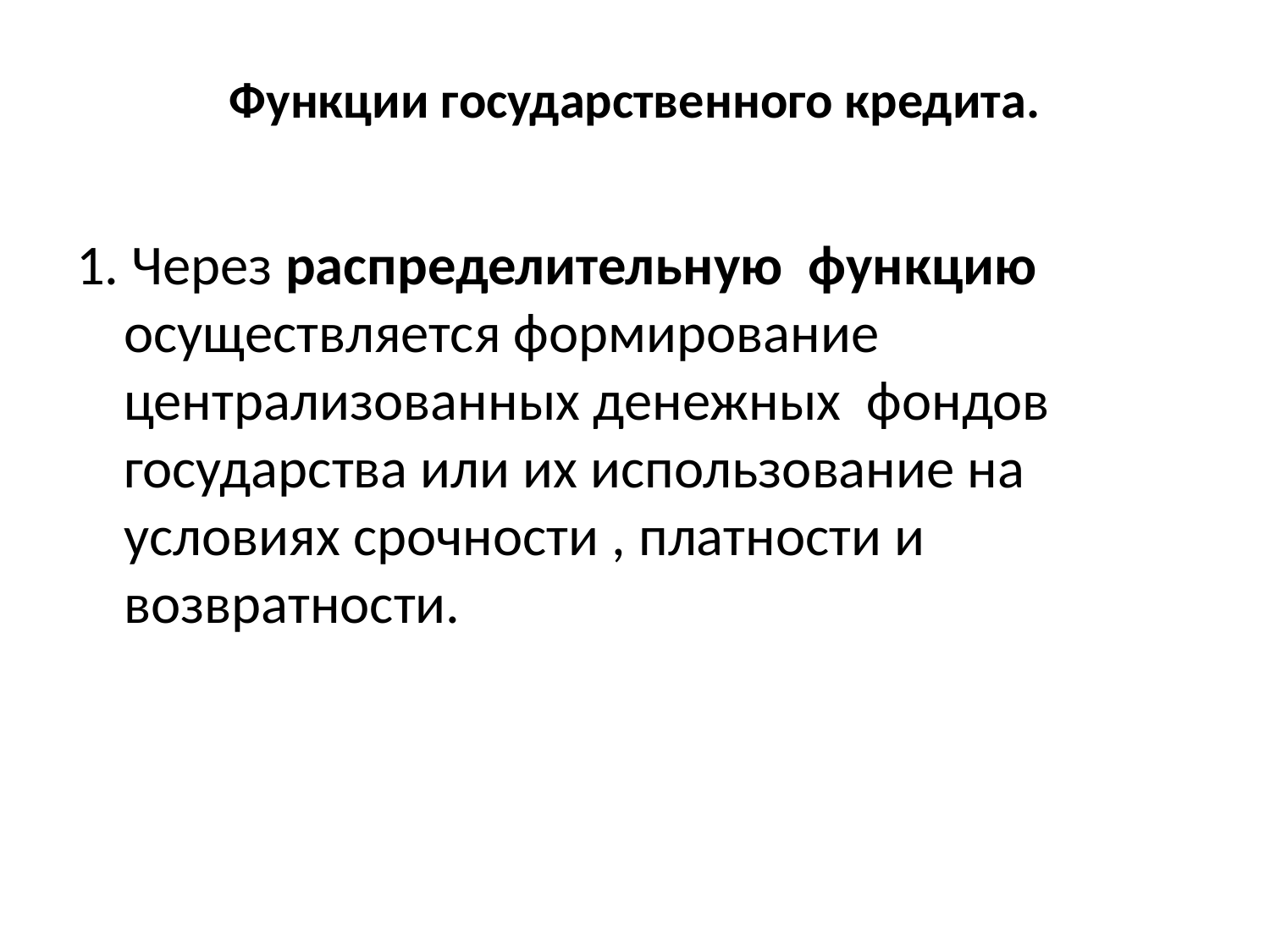

# Функции государственного кредита.
1. Через распределительную  функцию осуществляется формирование централизованных денежных  фондов государства или их использование на условиях срочности , платности и возвратности.